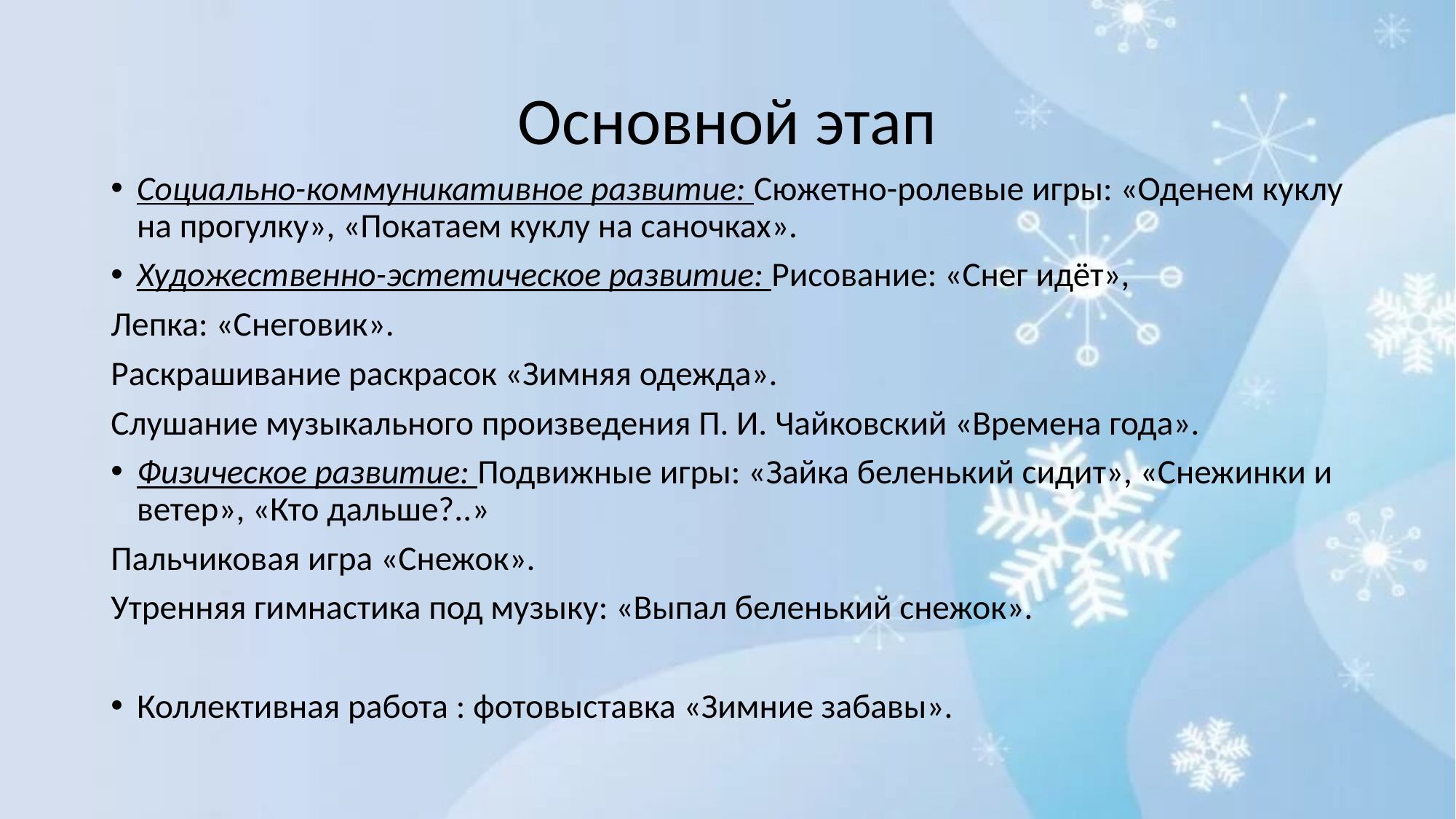

# Основной этап
Социально-коммуникативное развитие: Сюжетно-ролевые игры: «Оденем куклу на прогулку», «Покатаем куклу на саночках».
Художественно-эстетическое развитие: Рисование: «Снег идёт»,
Лепка: «Снеговик».
Раскрашивание раскрасок «Зимняя одежда».
Слушание музыкального произведения П. И. Чайковский «Времена года».
Физическое развитие: Подвижные игры: «Зайка беленький сидит», «Снежинки и ветер», «Кто дальше?..»
Пальчиковая игра «Снежок».
Утренняя гимнастика под музыку: «Выпал беленький снежок».

Коллективная работа : фотовыставка «Зимние забавы».